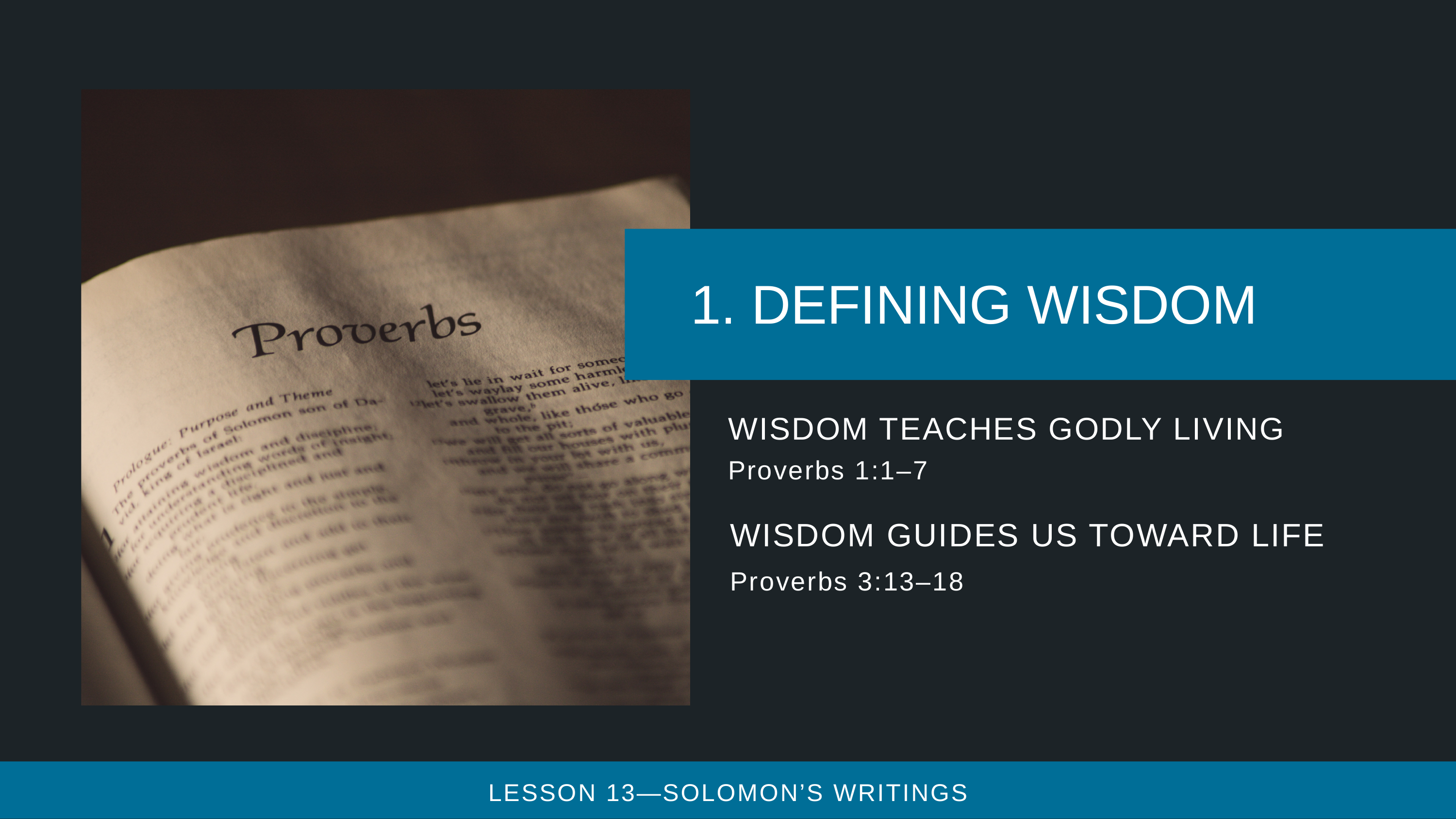

WISDOM TEACHES GODLY LIVING
Proverbs 1:1–7
WISDOM GUIDES US TOWARD LIFE
Proverbs 3:13–18